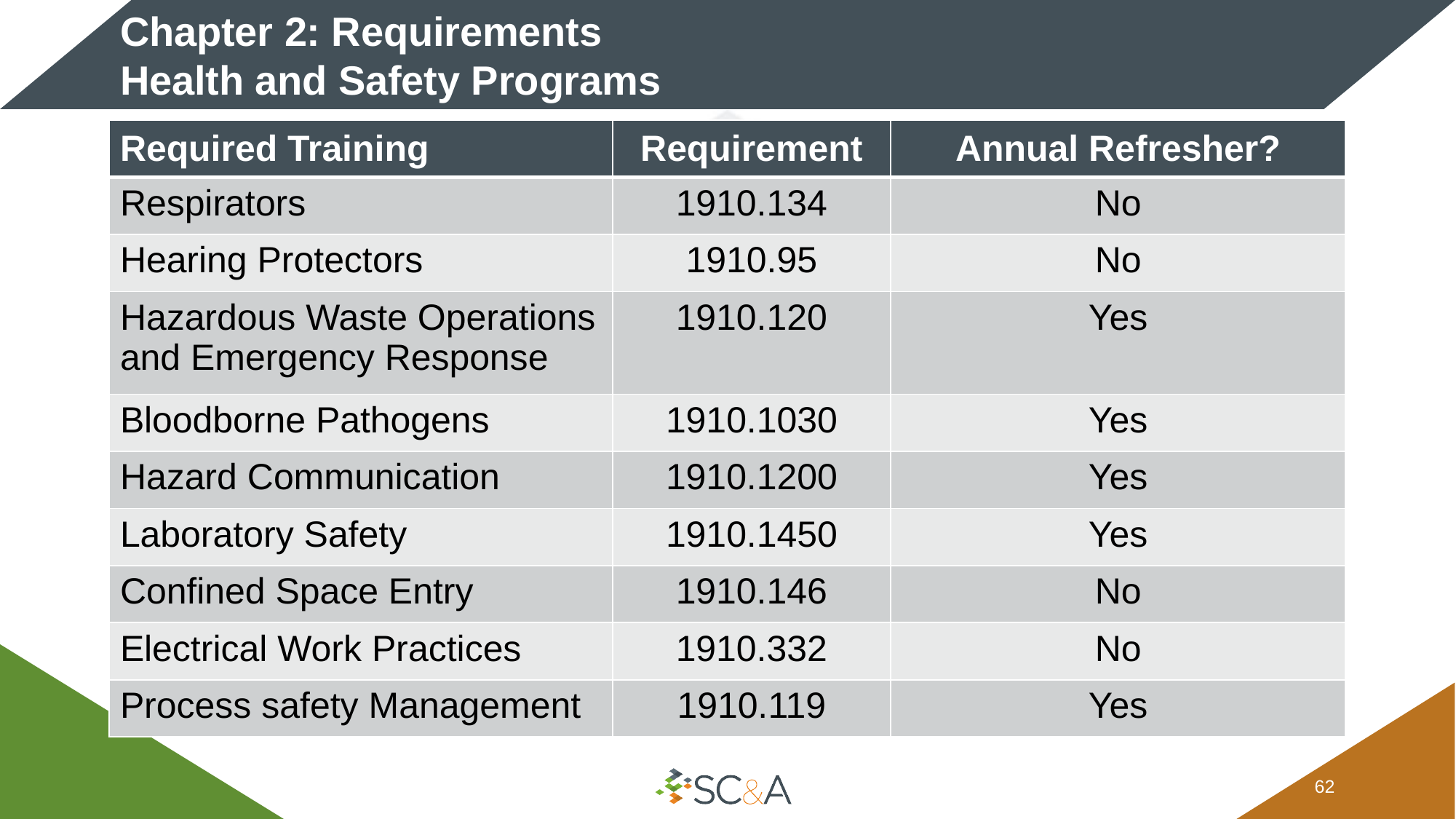

# Chapter 2: Requirements Health and Safety Programs
| Required Training | Requirement | Annual Refresher? |
| --- | --- | --- |
| Respirators | 1910.134 | No |
| Hearing Protectors | 1910.95 | No |
| Hazardous Waste Operations and Emergency Response | 1910.120 | Yes |
| Bloodborne Pathogens | 1910.1030 | Yes |
| Hazard Communication | 1910.1200 | Yes |
| Laboratory Safety | 1910.1450 | Yes |
| Confined Space Entry | 1910.146 | No |
| Electrical Work Practices | 1910.332 | No |
| Process safety Management | 1910.119 | Yes |
62